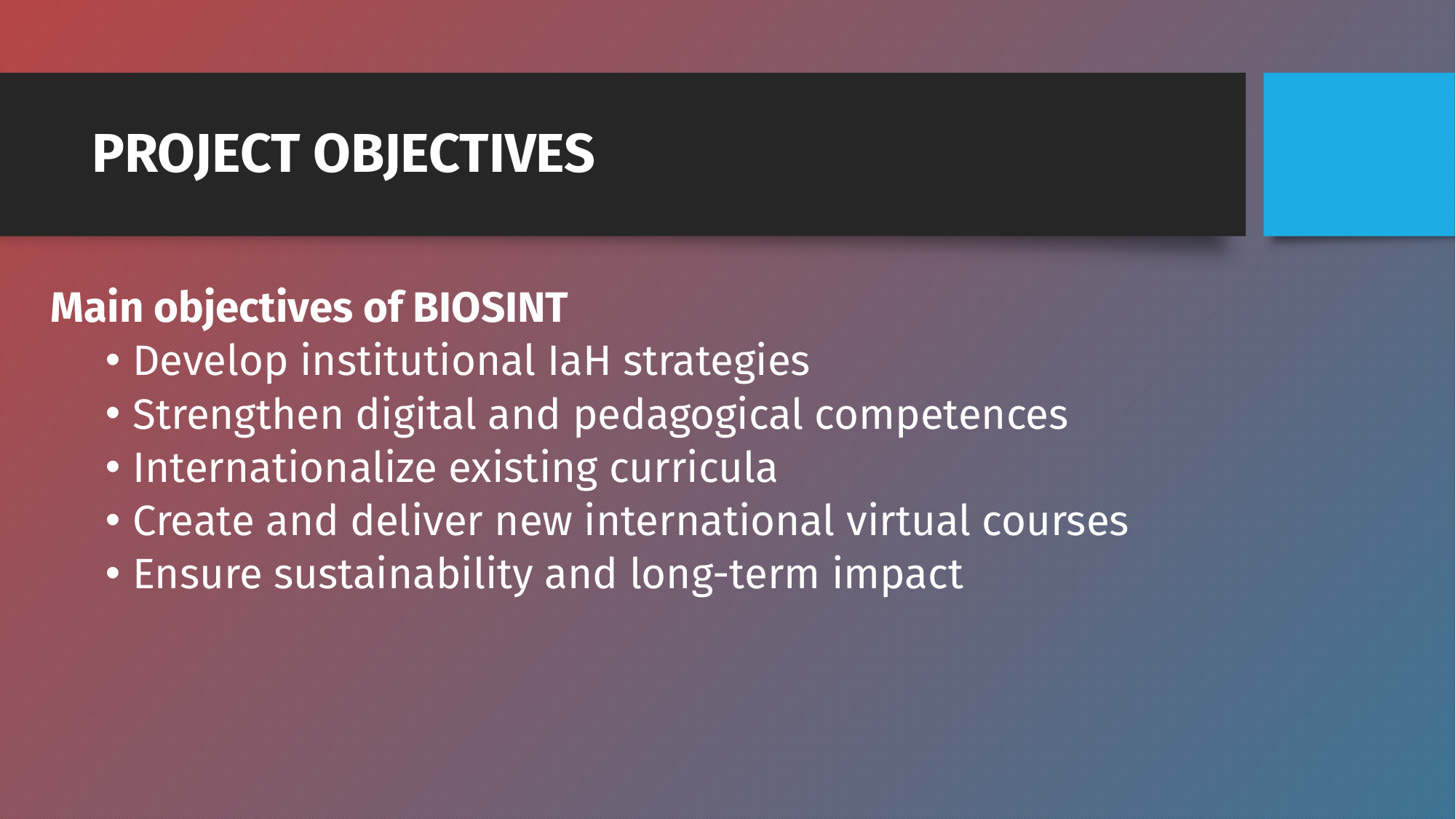

# PROJECT OBJECTIVES
Main objectives of BIOSINT
Develop institutional IaH strategies
Strengthen digital and pedagogical competences
Internationalize existing curricula
Create and deliver new international virtual courses
Ensure sustainability and long-term impact